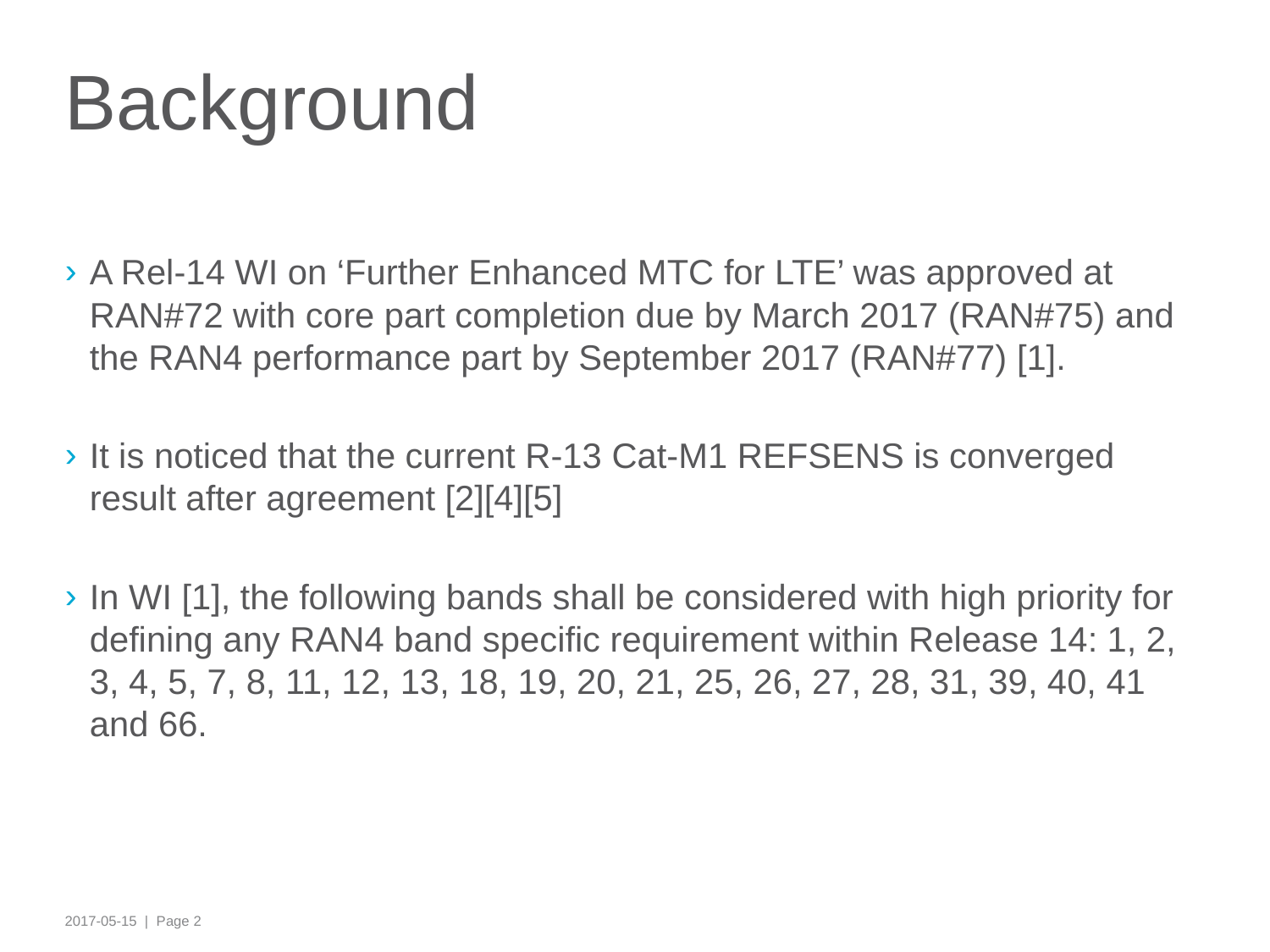

# Background
A Rel-14 WI on ‘Further Enhanced MTC for LTE’ was approved at RAN#72 with core part completion due by March 2017 (RAN#75) and the RAN4 performance part by September 2017 (RAN#77) [1].

It is noticed that the current R-13 Cat-M1 REFSENS is converged result after agreement [2][4][5]

In WI [1], the following bands shall be considered with high priority for defining any RAN4 band specific requirement within Release 14: 1, 2, 3, 4, 5, 7, 8, 11, 12, 13, 18, 19, 20, 21, 25, 26, 27, 28, 31, 39, 40, 41 and 66.